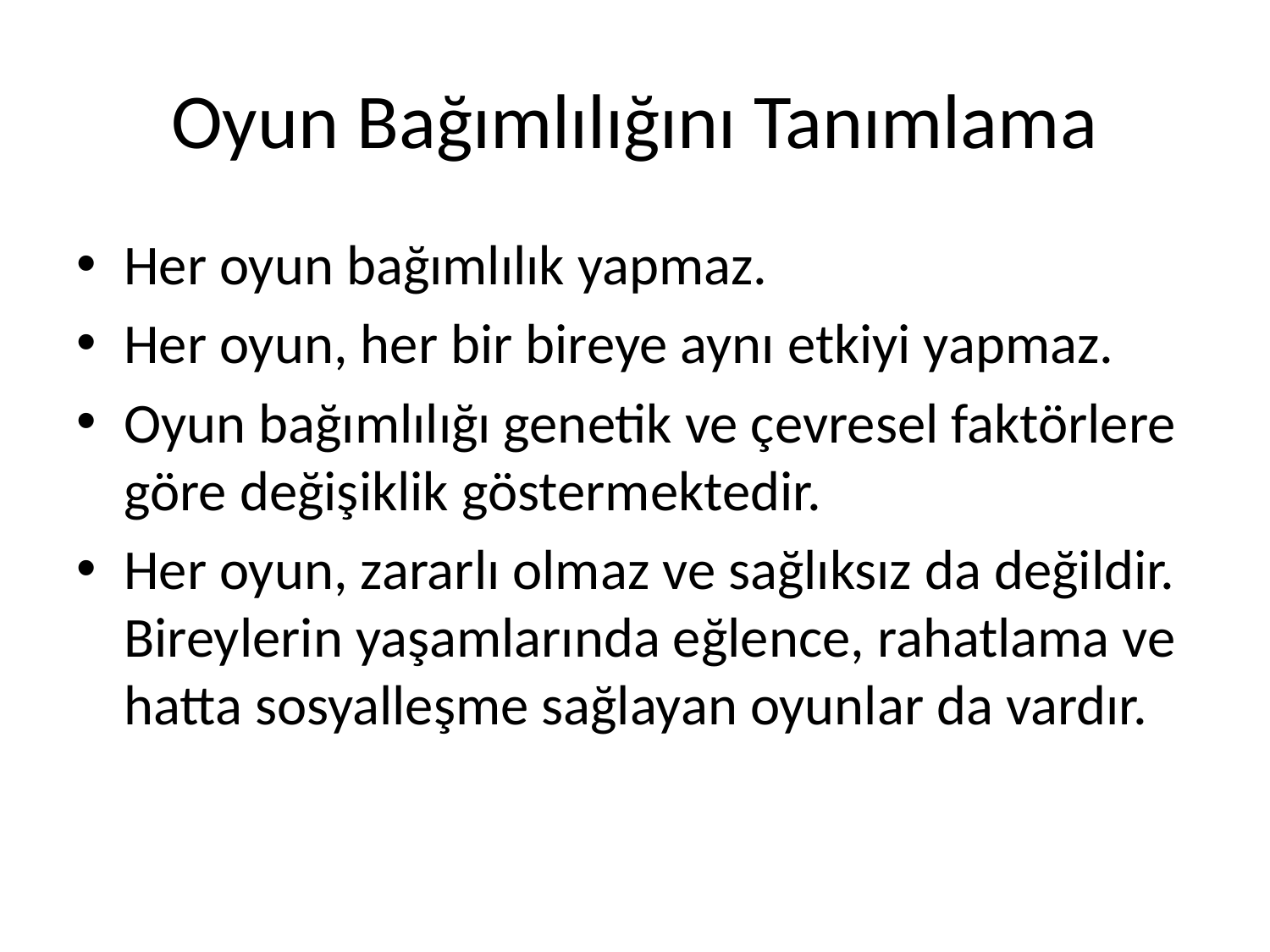

# Oyun Bağımlılığını Tanımlama
Her oyun bağımlılık yapmaz.
Her oyun, her bir bireye aynı etkiyi yapmaz.
Oyun bağımlılığı genetik ve çevresel faktörlere göre değişiklik göstermektedir.
Her oyun, zararlı olmaz ve sağlıksız da değildir. Bireylerin yaşamlarında eğlence, rahatlama ve hatta sosyalleşme sağlayan oyunlar da vardır.